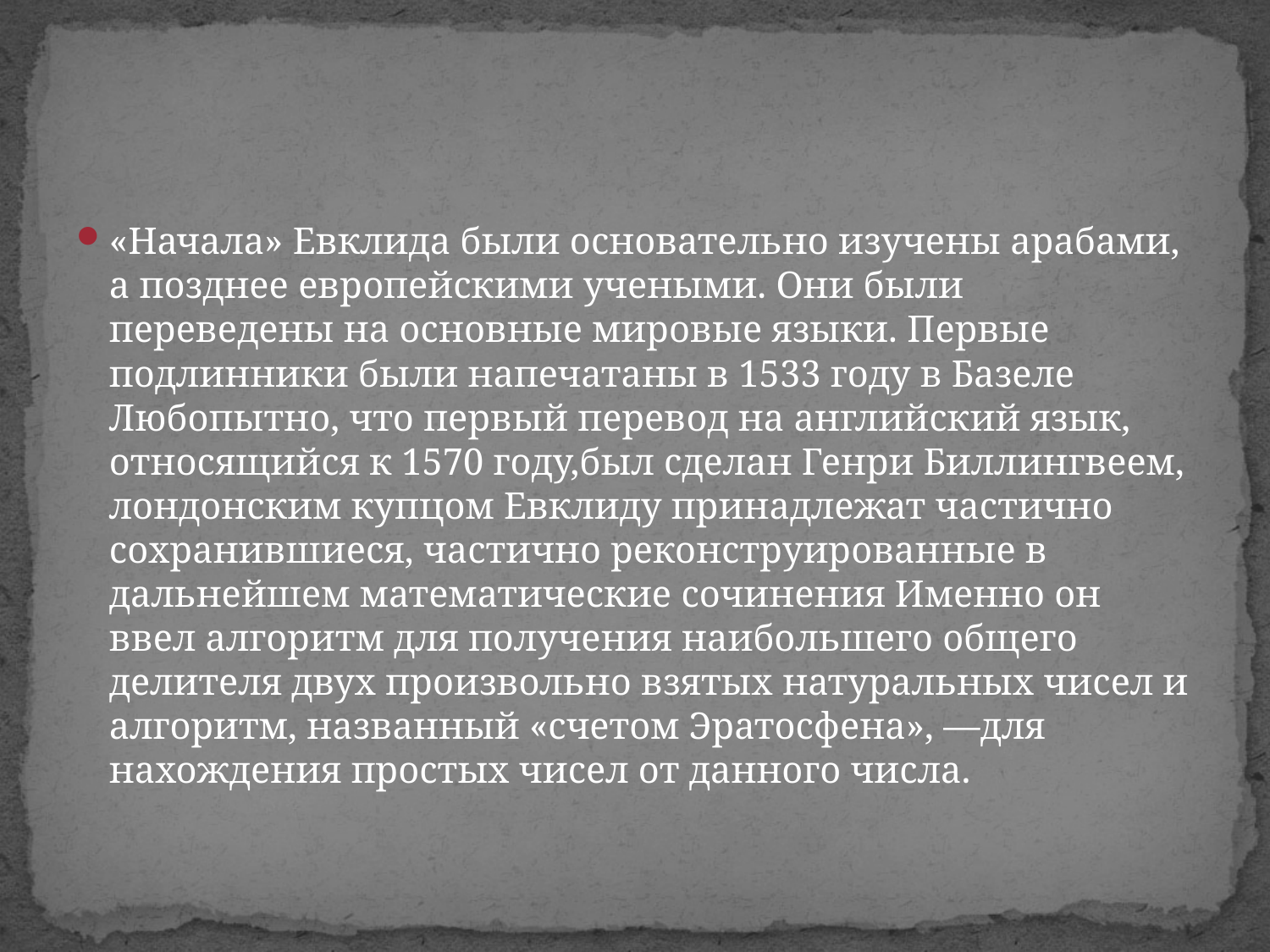

#
«Начала» Евклида были основательно изучены арабами, а позднее европейскими учеными. Они были переведены на основные мировые языки. Первые подлинники были напечатаны в 1533 году в Базеле Любопытно, что первый перевод на английский язык, относящийся к 1570 году,был сделан Генри Биллингвеем, лондонским купцом Евклиду принадлежат частично сохранившиеся, частично реконструированные в дальнейшем математические сочинения Именно он ввел алгоритм для получения наибольшего общего делителя двух произвольно взятых натуральных чисел и алгоритм, названный «счетом Эратосфена», —для нахождения простых чисел от данного числа.